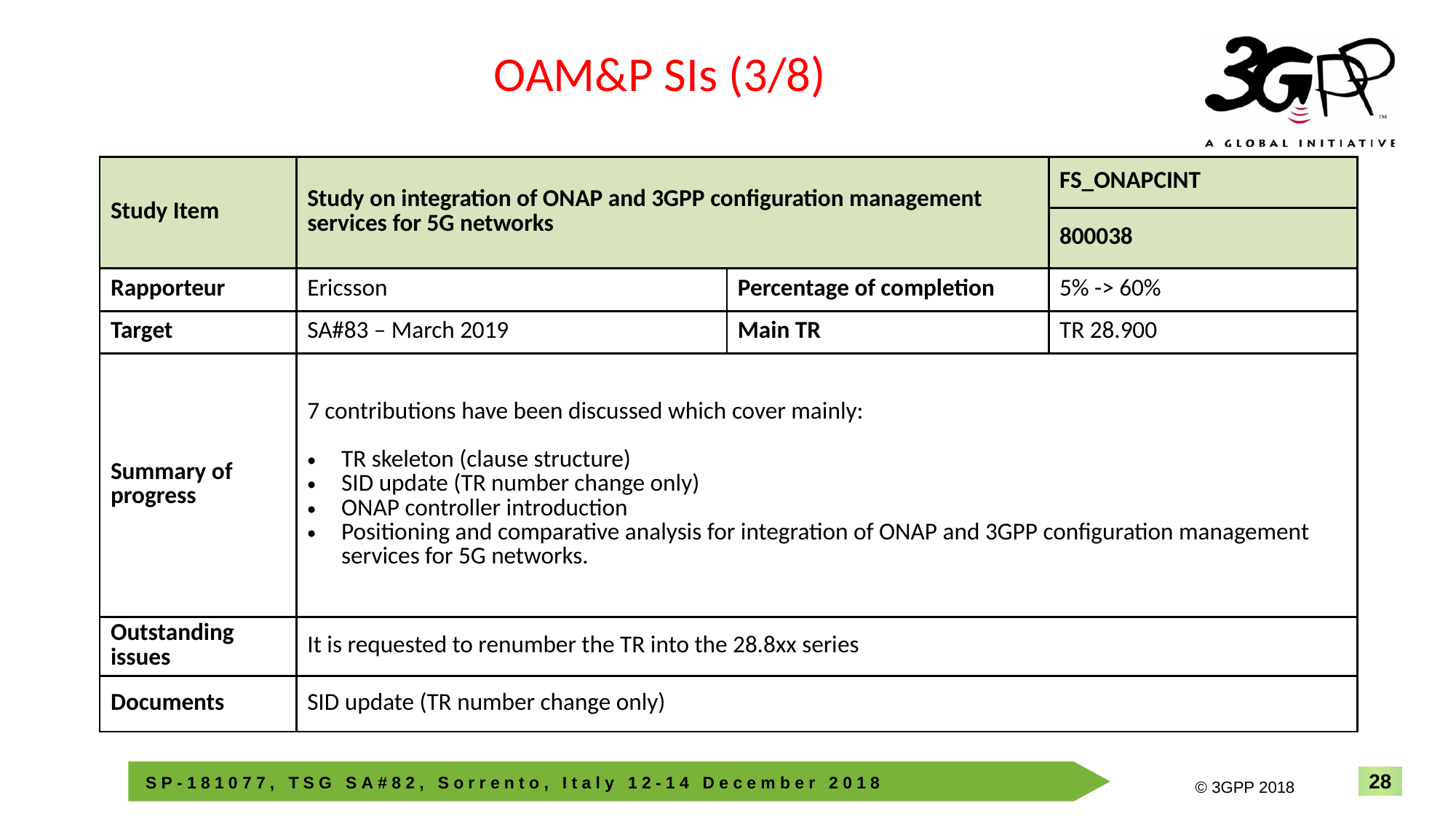

OAM&P SIs (3/8)
| Study Item | Study on integration of ONAP and 3GPP configuration management services for 5G networks |  | FS\_ONAPCINT |
| --- | --- | --- | --- |
|  |  |  | 800038 |
| Rapporteur | Ericsson | Percentage of completion | 5% -> 60% |
| Target | SA#83 – March 2019 | Main TR | TR 28.900 |
| Summary of progress | 7 contributions have been discussed which cover mainly: TR skeleton (clause structure) SID update (TR number change only) ONAP controller introduction Positioning and comparative analysis for integration of ONAP and 3GPP configuration management services for 5G networks. |  |  |
| Outstanding issues | It is requested to renumber the TR into the 28.8xx series |  |  |
| Documents | SID update (TR number change only) |  |  |